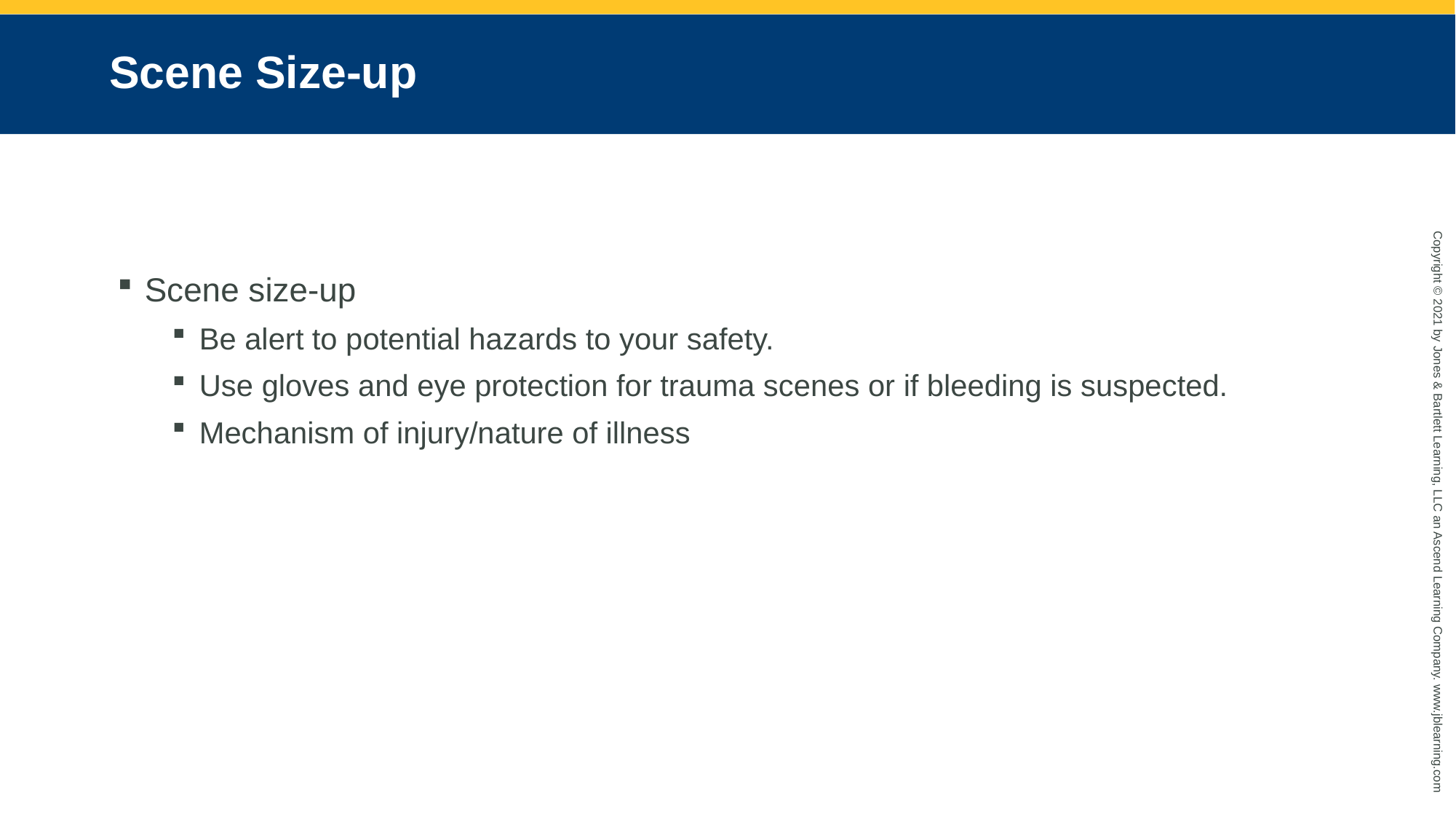

# Scene Size-up
Scene size-up
Be alert to potential hazards to your safety.
Use gloves and eye protection for trauma scenes or if bleeding is suspected.
Mechanism of injury/nature of illness